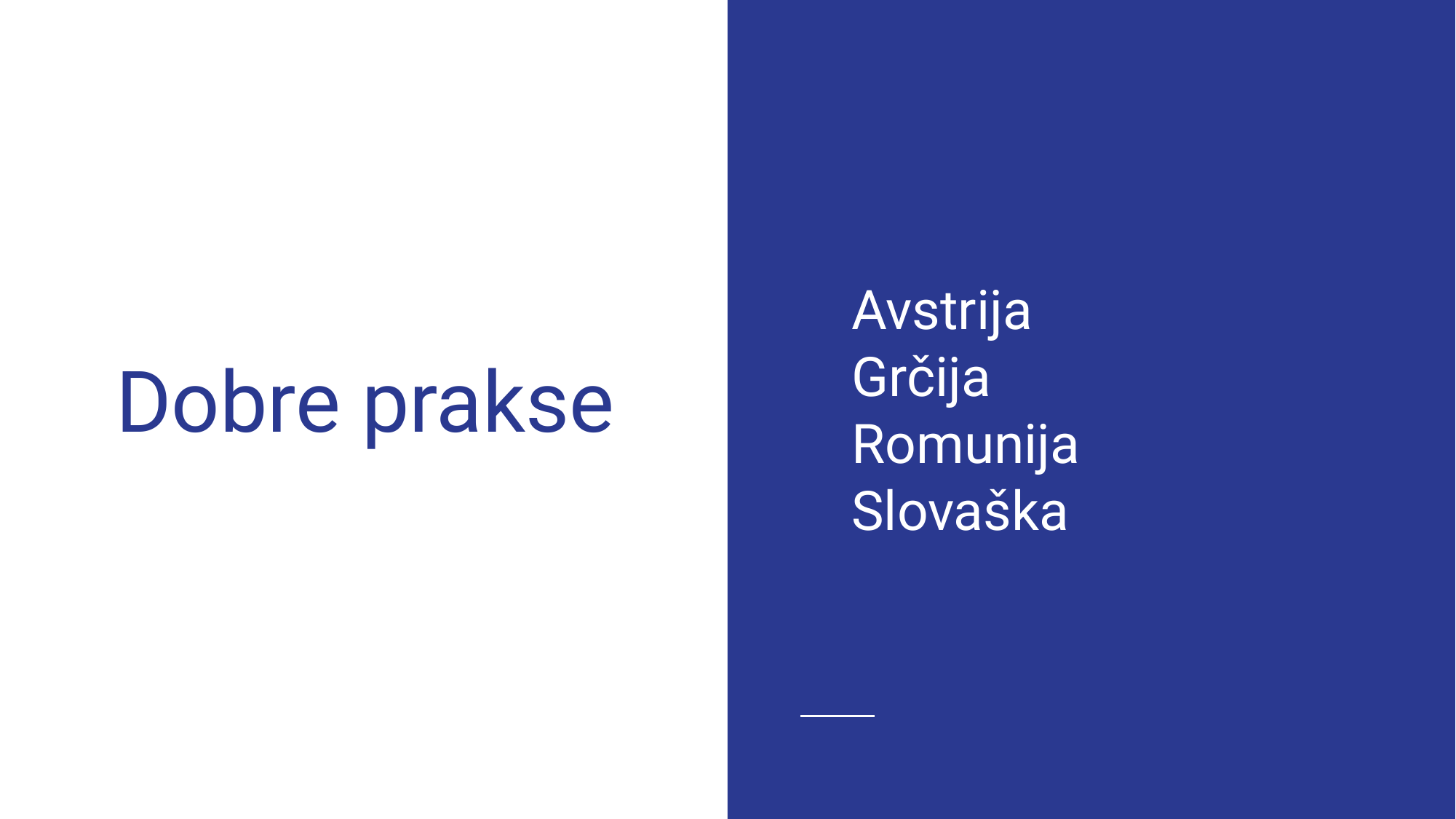

Avstrija
Grčija
Romunija
Slovaška
# Dobre prakse